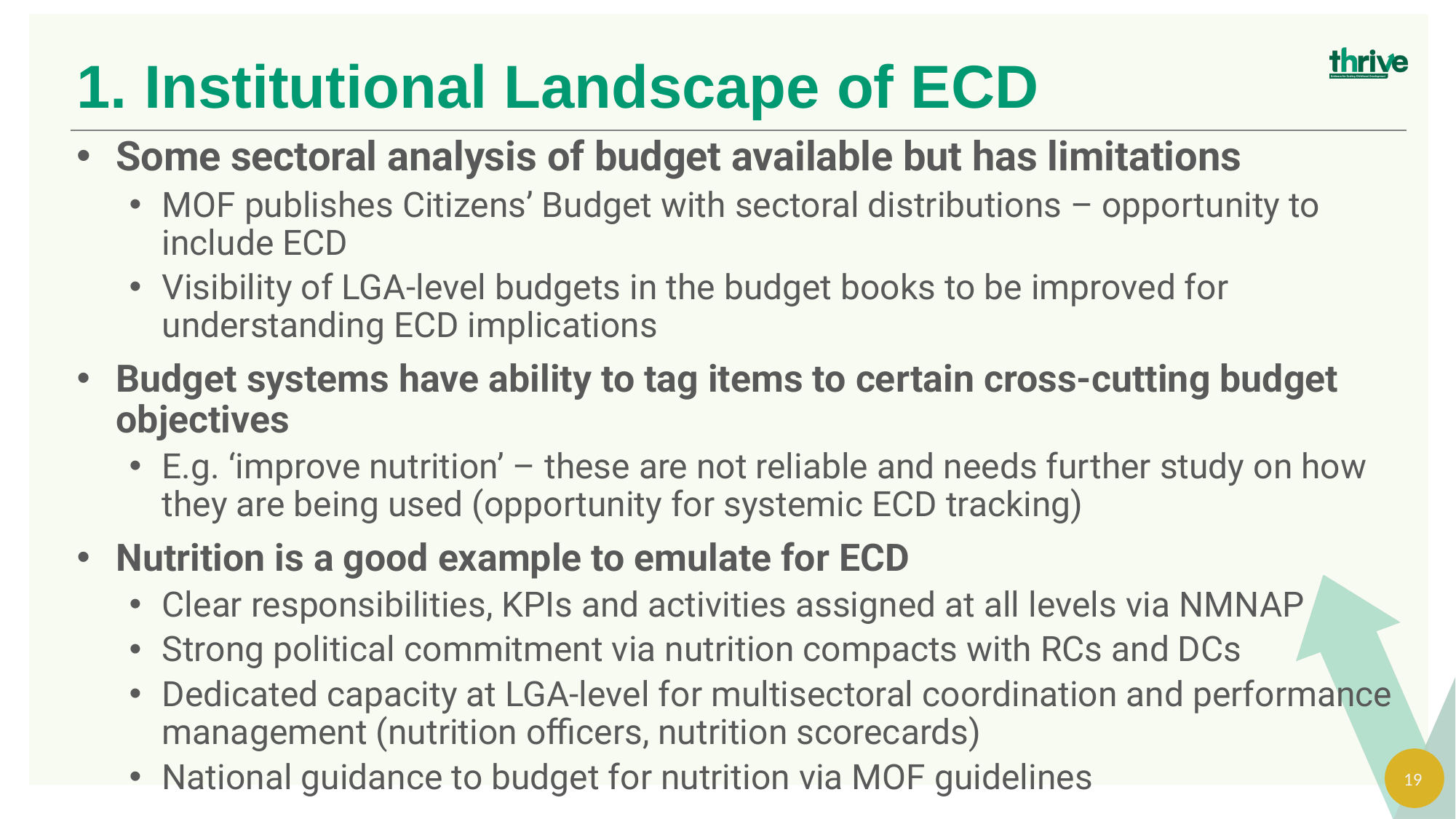

1. Institutional Landscape of ECD
Some sectoral analysis of budget available but has limitations
MOF publishes Citizens’ Budget with sectoral distributions – opportunity to include ECD
Visibility of LGA-level budgets in the budget books to be improved for understanding ECD implications
Budget systems have ability to tag items to certain cross-cutting budget objectives
E.g. ‘improve nutrition’ – these are not reliable and needs further study on how they are being used (opportunity for systemic ECD tracking)
Nutrition is a good example to emulate for ECD
Clear responsibilities, KPIs and activities assigned at all levels via NMNAP
Strong political commitment via nutrition compacts with RCs and DCs
Dedicated capacity at LGA-level for multisectoral coordination and performance management (nutrition officers, nutrition scorecards)
National guidance to budget for nutrition via MOF guidelines